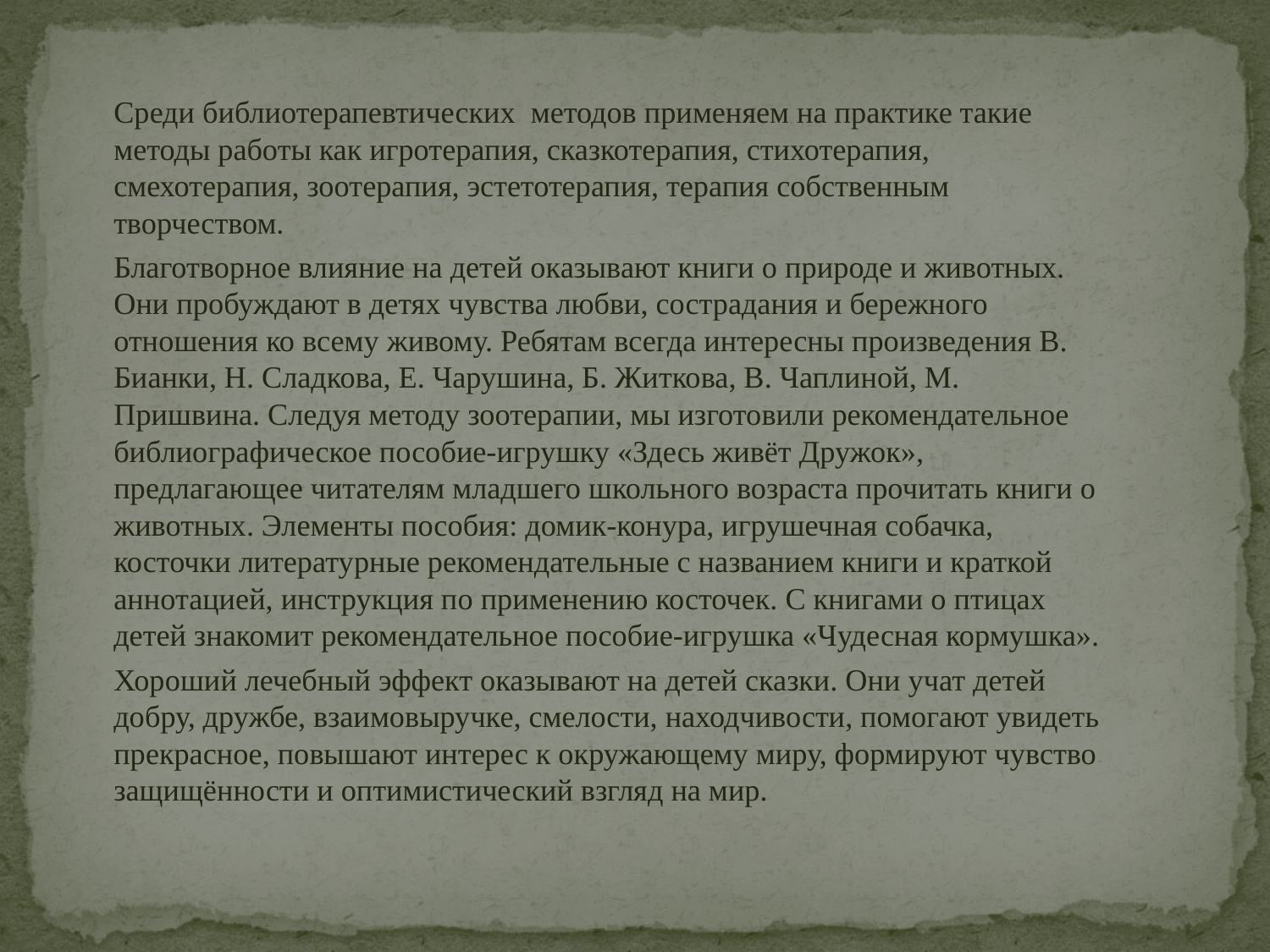

Среди библиотерапевтических  методов применяем на практике такие методы работы как игротерапия, сказкотерапия, стихотерапия, смехотерапия, зоотерапия, эстетотерапия, терапия собственным творчеством.
	Благотворное влияние на детей оказывают книги о природе и животных. Они пробуждают в детях чувства любви, сострадания и бережного отношения ко всему живому. Ребятам всегда интересны произведения В. Бианки, Н. Сладкова, Е. Чарушина, Б. Житкова, В. Чаплиной, М. Пришвина. Следуя методу зоотерапии, мы изготовили рекомендательное библиографическое пособие-игрушку «Здесь живёт Дружок», предлагающее читателям младшего школьного возраста прочитать книги о животных. Элементы пособия: домик-конура, игрушечная собачка, косточки литературные рекомендательные с названием книги и краткой аннотацией, инструкция по применению косточек. С книгами о птицах детей знакомит рекомендательное пособие-игрушка «Чудесная кормушка».
   	Хороший лечебный эффект оказывают на детей сказки. Они учат детей добру, дружбе, взаимовыручке, смелости, находчивости, помогают увидеть прекрасное, повышают интерес к окружающему миру, формируют чувство защищённости и оптимистический взгляд на мир.